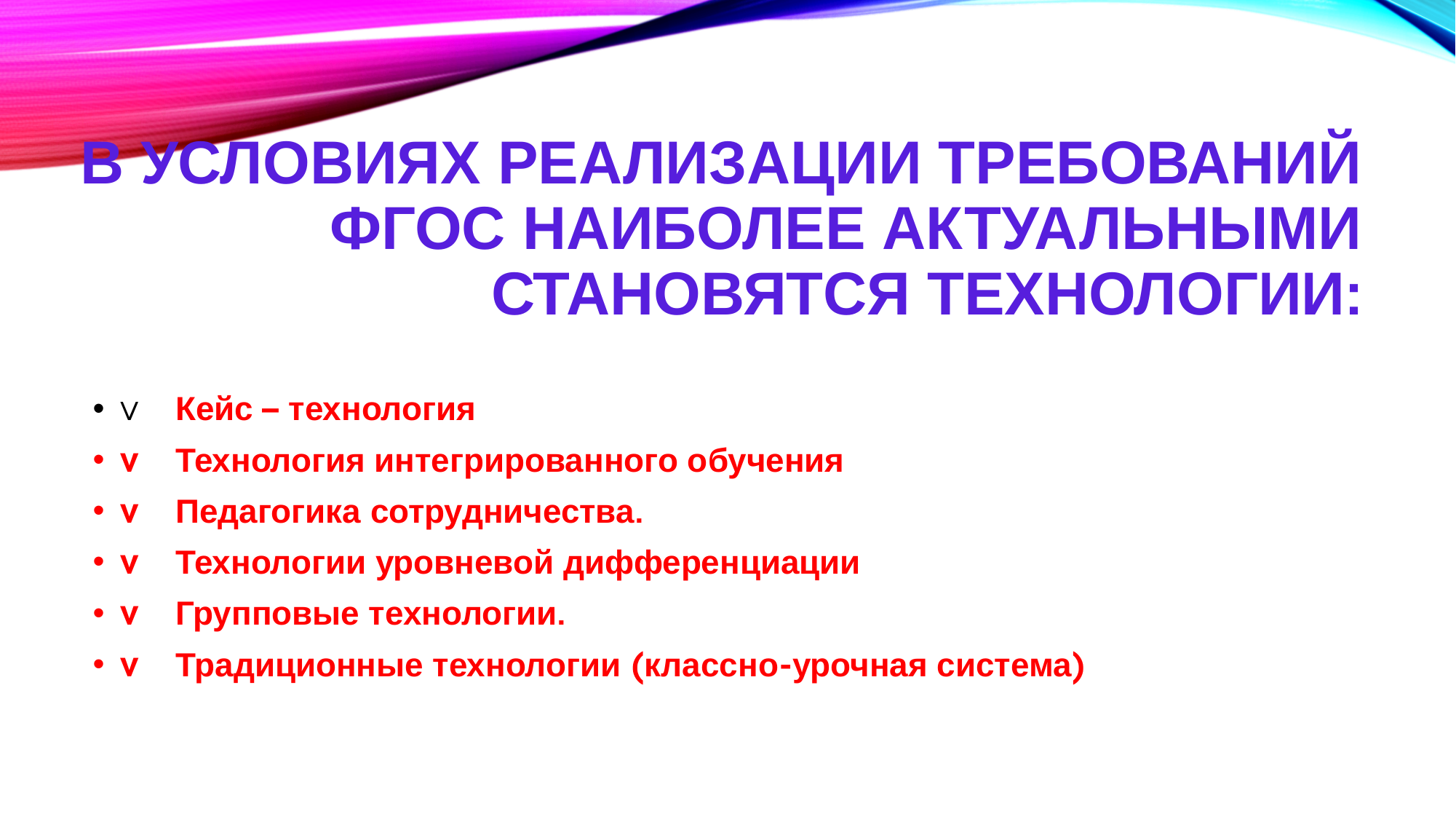

# В УСЛОВИЯХ РЕАЛИЗАЦИИ ТРЕБОВАНИЙ ФГОС НАИБОЛЕЕ АКТУАЛЬНЫМИ СТАНОВЯТСЯ ТЕХНОЛОГИИ:
v    Кейс – технология
v    Технология интегрированного обучения
v    Педагогика сотрудничества.
v    Технологии уровневой дифференциации
v    Групповые технологии.
v    Традиционные технологии (классно-урочная система)